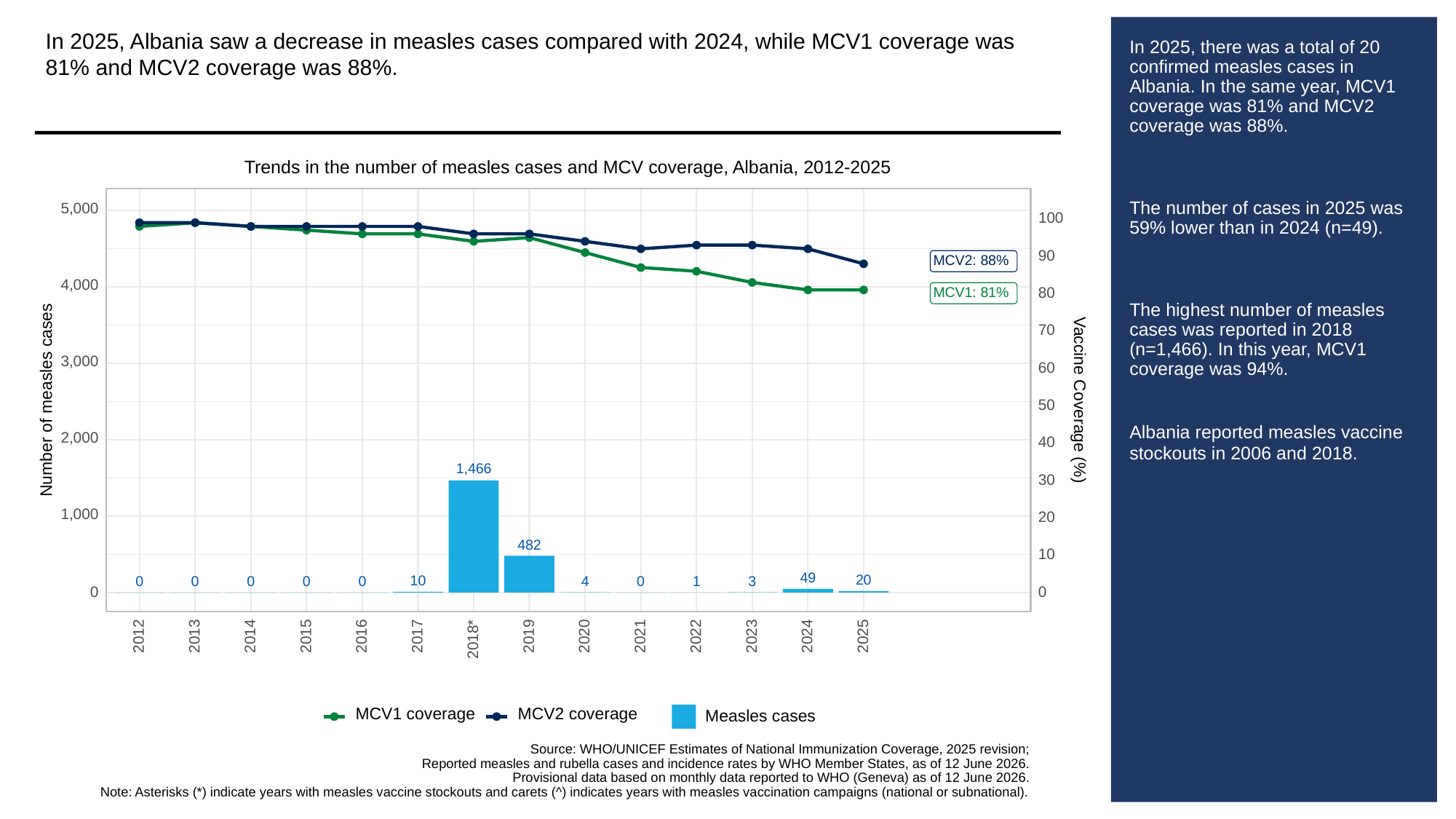

In 2025, Albania saw a decrease in measles cases compared with 2024, while MCV1 coverage was 81% and MCV2 coverage was 88%.
# In 2025, there was a total of 20 confirmed measles cases in Albania. In the same year, MCV1 coverage was 81% and MCV2 coverage was 88%.

The number of cases in 2025 was 59% lower than in 2024 (n=49).

The highest number of measles cases was reported in 2018 (n=1,466). In this year, MCV1 coverage was 94%.

Albania reported measles vaccine stockouts in 2006 and 2018.

Trends in the number of measles cases and MCV coverage, Albania, 2012-2025

5,000

100

90
MCV2: 88%

4,000

MCV1: 81%
80

70
3,000
60

Vaccine Coverage (%)
Number of measles cases
50

2,000
40

1,466
30

1,000
20

482
10

49
20
10
3
4
0
0
0
0
0
0
1
0
0

2013
2023
2012
2014
2015
2016
2017
2019
2020
2021
2022
2024
2025
2018*

MCV1 coverage
MCV2 coverage
Measles cases

Source: WHO/UNICEF Estimates of National Immunization Coverage, 2025 revision;
Reported measles and rubella cases and incidence rates by WHO Member States, as of 12 June 2026.
Provisional data based on monthly data reported to WHO (Geneva) as of 12 June 2026.
Note: Asterisks (*) indicate years with measles vaccine stockouts and carets (^) indicates years with measles vaccination campaigns (national or subnational).